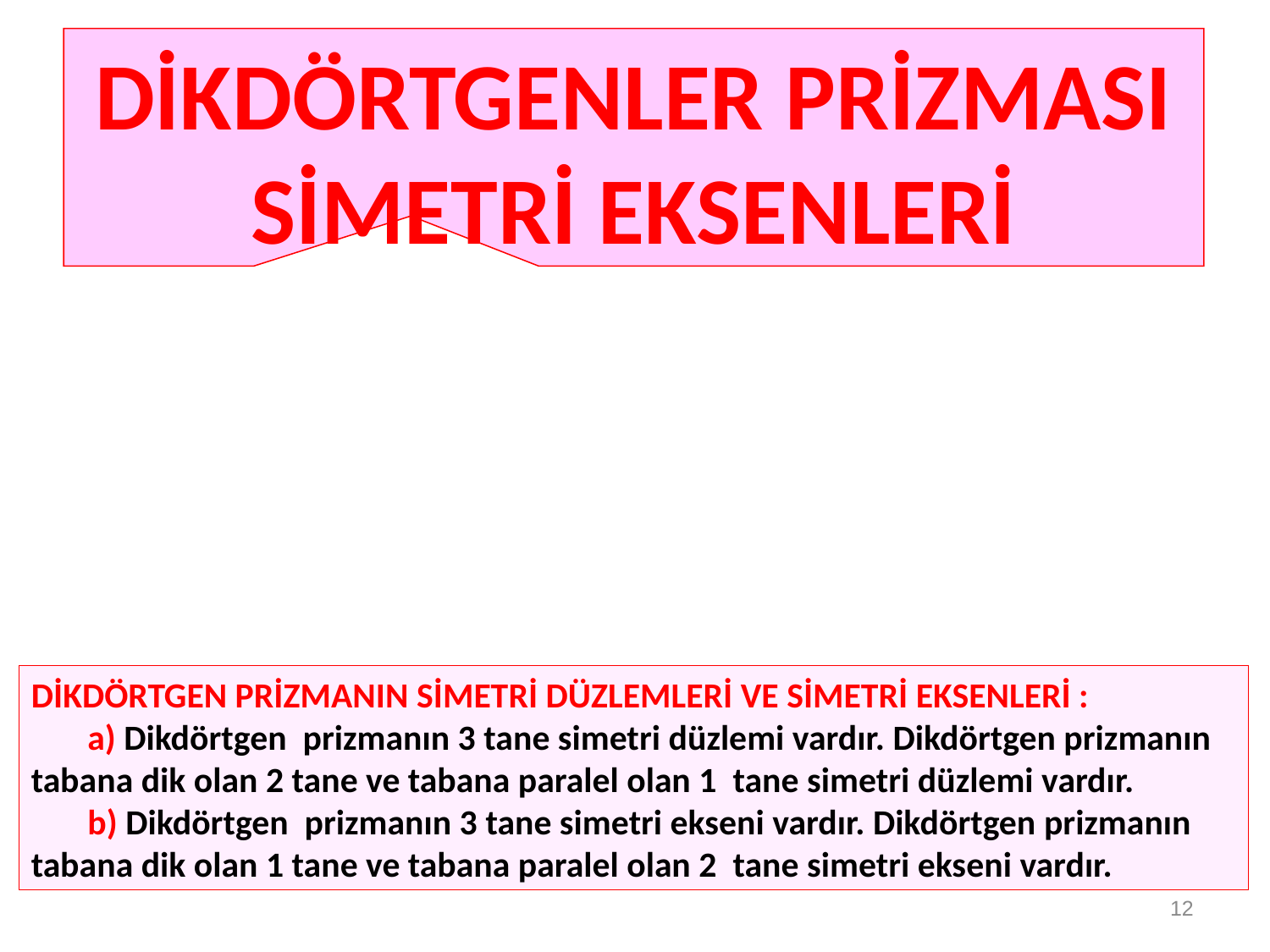

DİKDÖRTGENLER PRİZMASI
SİMETRİ EKSENLERİ
DİKDÖRTGEN PRİZMANIN SİMETRİ DÜZLEMLERİ VE SİMETRİ EKSENLERİ :
       a) Dikdörtgen  prizmanın 3 tane simetri düzlemi vardır. Dikdörtgen prizmanın tabana dik olan 2 tane ve tabana paralel olan 1  tane simetri düzlemi vardır.
       b) Dikdörtgen  prizmanın 3 tane simetri ekseni vardır. Dikdörtgen prizmanın tabana dik olan 1 tane ve tabana paralel olan 2  tane simetri ekseni vardır.
12